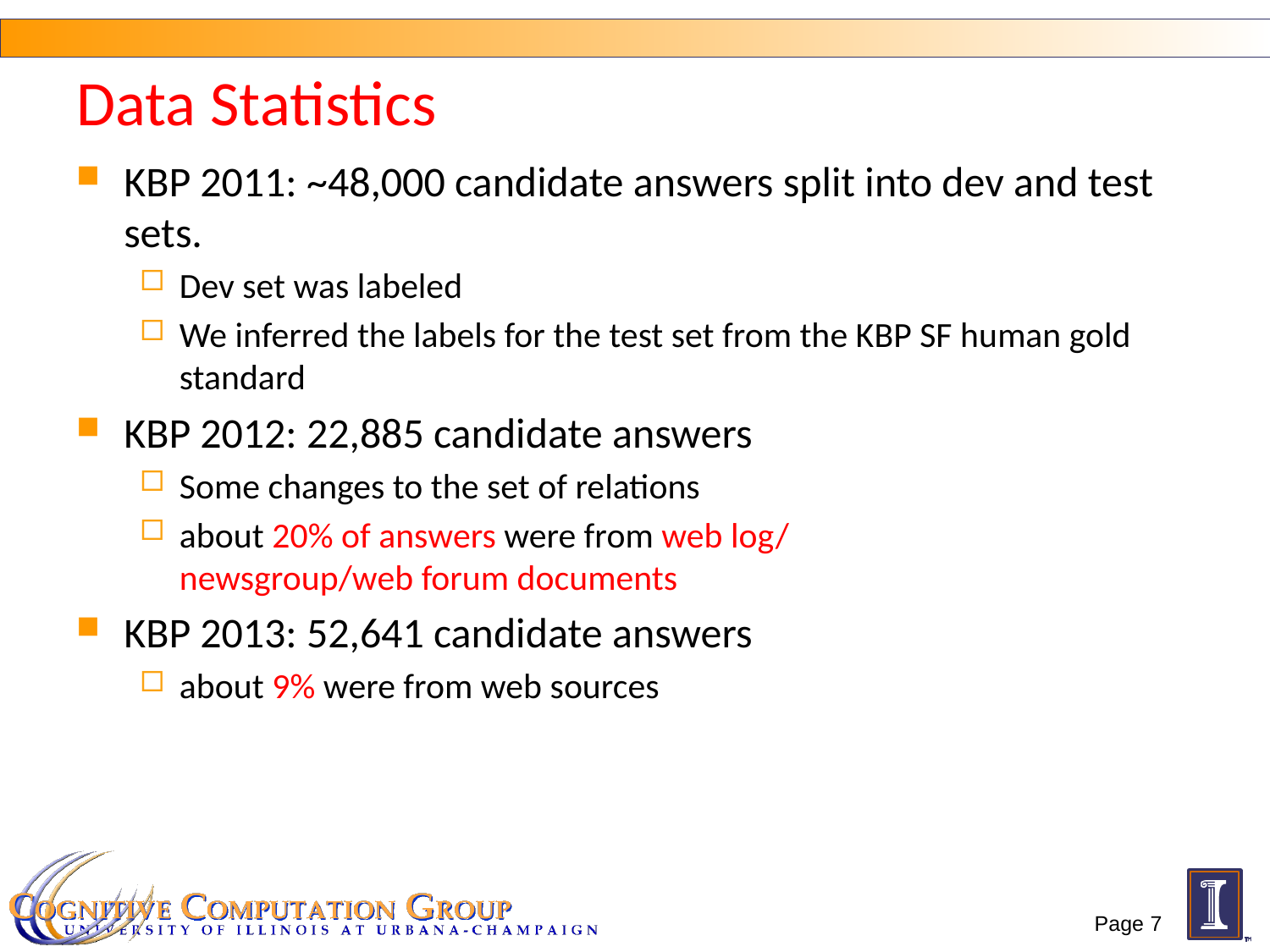

# Data Statistics
KBP 2011: ~48,000 candidate answers split into dev and test sets.
Dev set was labeled
We inferred the labels for the test set from the KBP SF human gold standard
KBP 2012: 22,885 candidate answers
Some changes to the set of relations
about 20% of answers were from web log/
newsgroup/web forum documents
KBP 2013: 52,641 candidate answers
about 9% were from web sources
Page 7